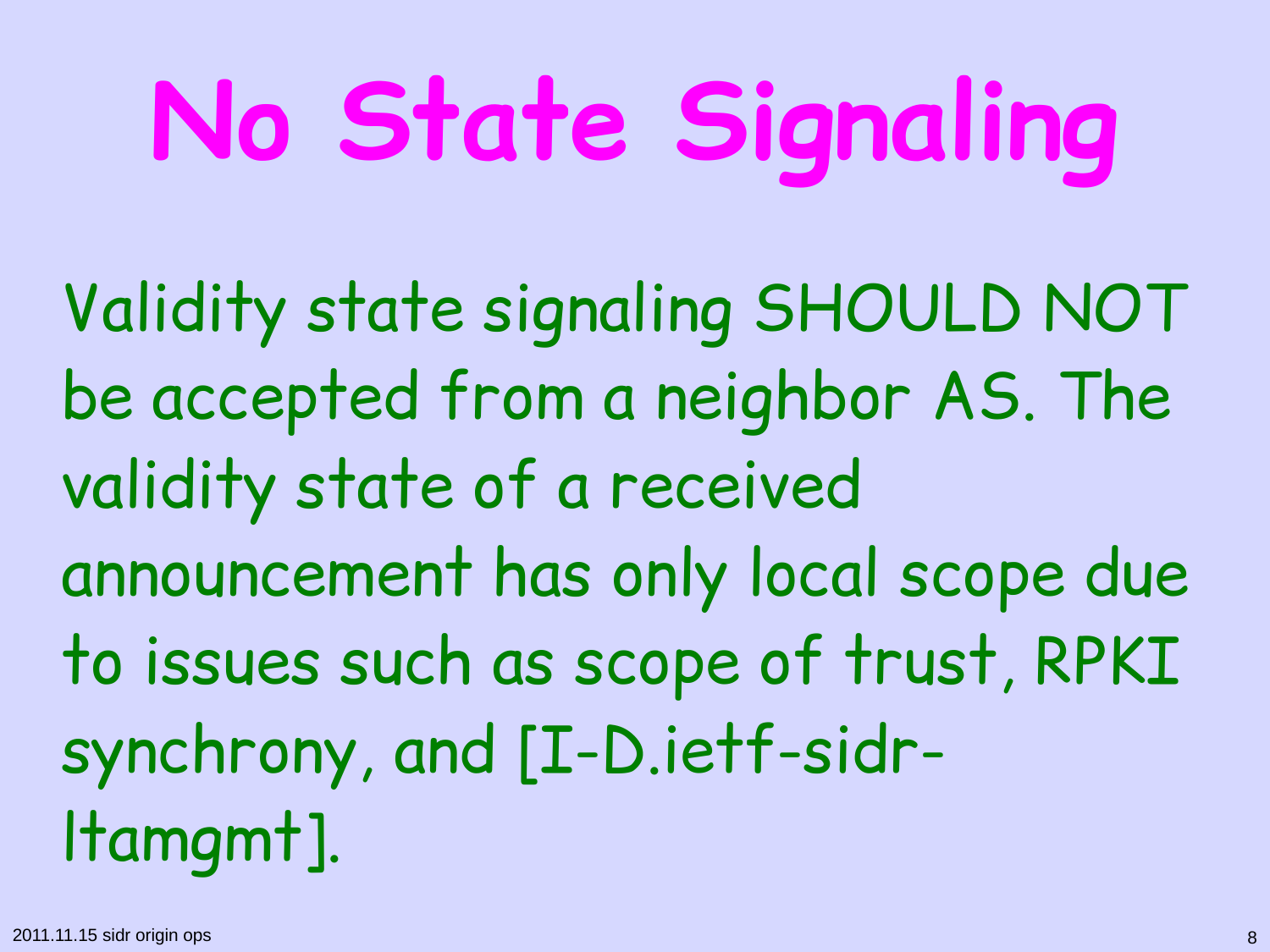

# No State Signaling
Validity state signaling SHOULD NOT be accepted from a neighbor AS. The validity state of a received announcement has only local scope due to issues such as scope of trust, RPKI synchrony, and [I-D.ietf-sidr-ltamgmt].
8
2011.11.15 sidr origin ops